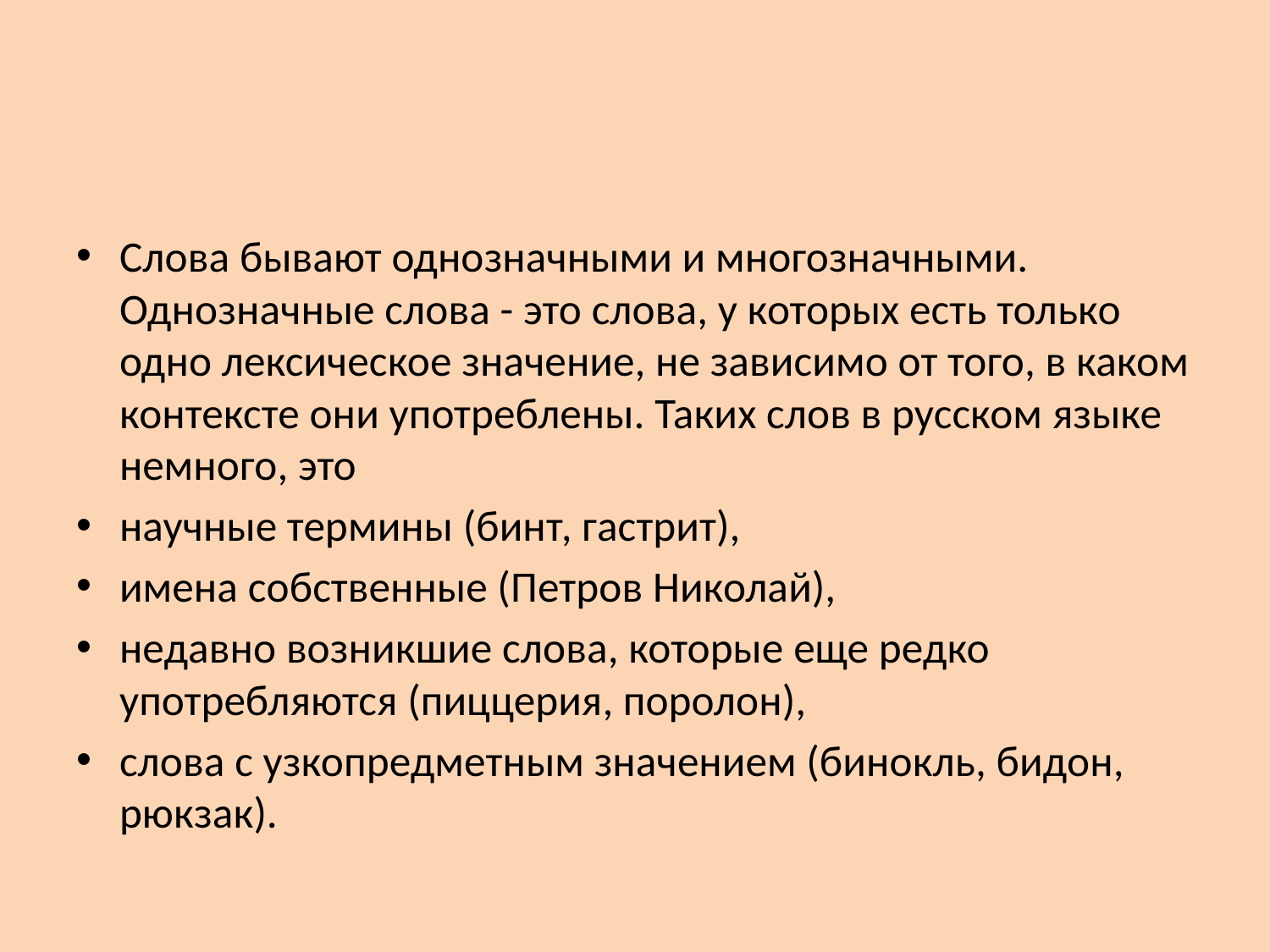

#
Слова бывают однозначными и многозначными. Однозначные слова - это слова, у которых есть только одно лексическое значение, не зависимо от того, в каком контексте они употреблены. Таких слов в русском языке немного, это
научные термины (бинт, гастрит),
имена собственные (Петров Николай),
недавно возникшие слова, которые еще редко употребляются (пиццерия, поролон),
слова с узкопредметным значением (бинокль, бидон, рюкзак).